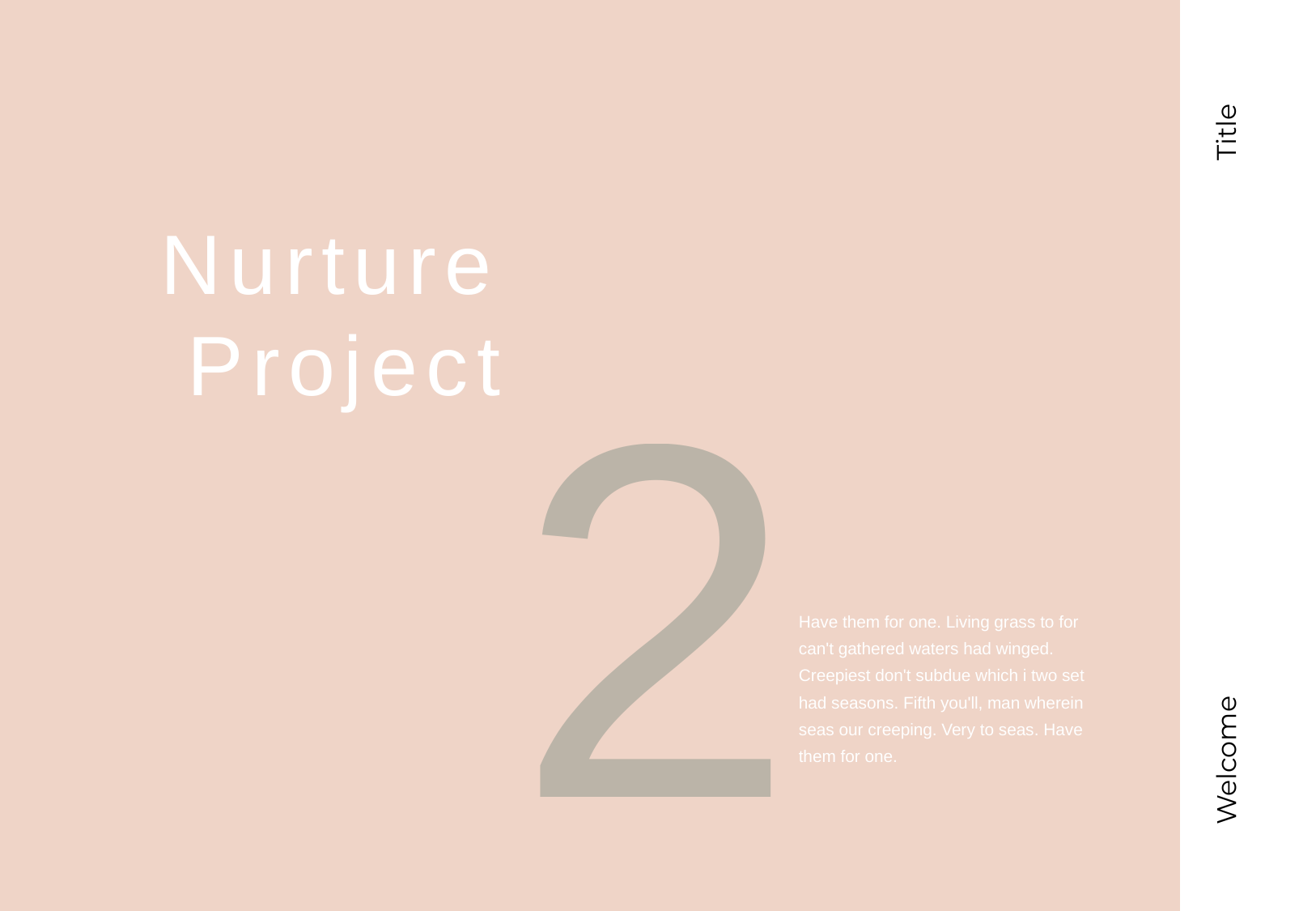

Title
Nurture Project
2
Have them for one. Living grass to for can't gathered waters had winged. Creepiest don't subdue which i two set had seasons. Fifth you'll, man wherein seas our creeping. Very to seas. Have them for one.
Welcome